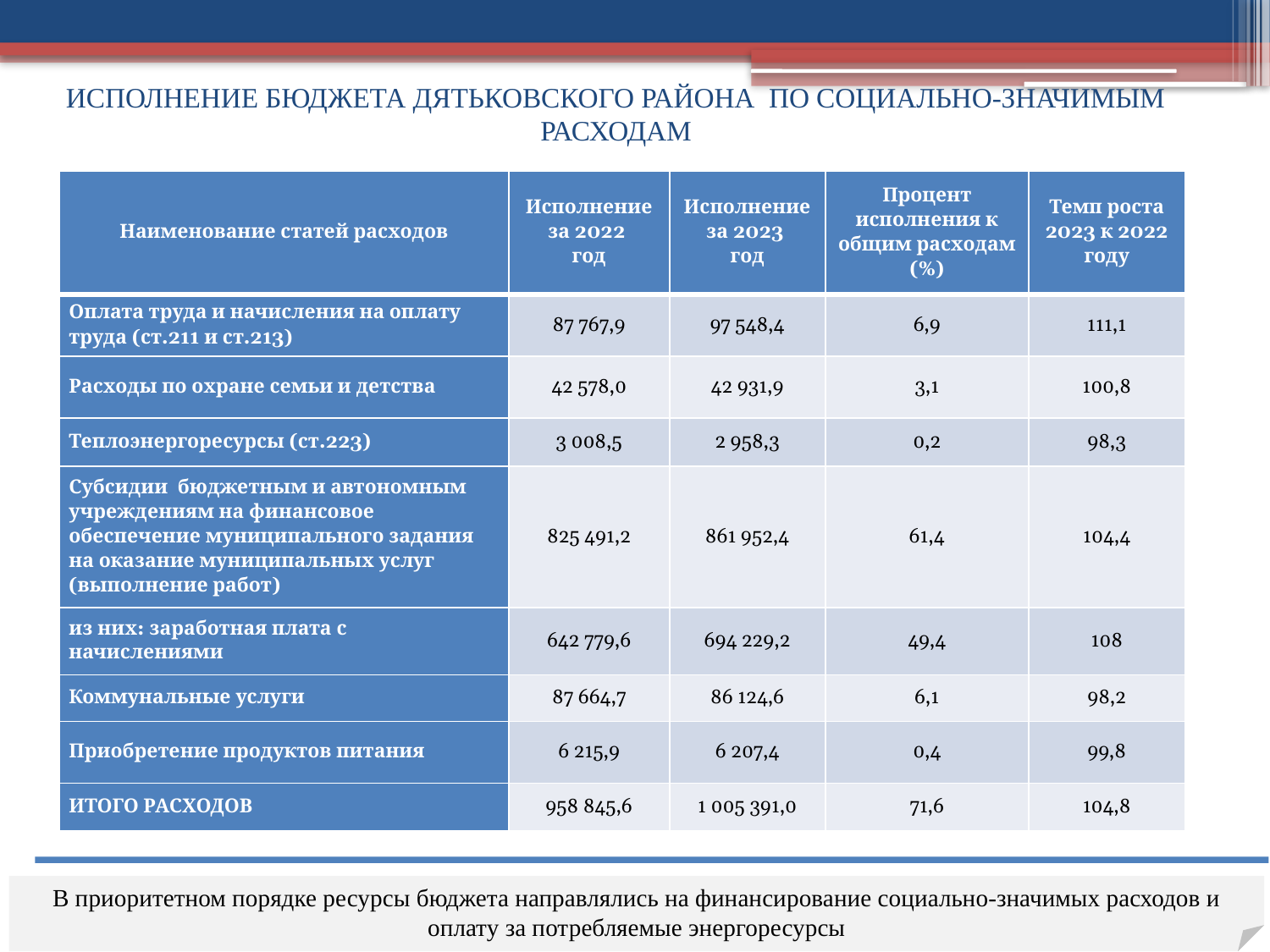

# ИСПОЛНЕНИЕ БЮДЖЕТА ДЯТЬКОВСКОГО РАЙОНА  ПО СОЦИАЛЬНО-ЗНАЧИМЫМ РАСХОДАМ
| Наименование статей расходов | Исполнение за 2022 год | Исполнение за 2023 год | Процент исполнения к общим расходам (%) | Темп роста 2023 к 2022 году |
| --- | --- | --- | --- | --- |
| Оплата труда и начисления на оплату труда (ст.211 и ст.213) | 87 767,9 | 97 548,4 | 6,9 | 111,1 |
| Расходы по охране семьи и детства | 42 578,0 | 42 931,9 | 3,1 | 100,8 |
| Теплоэнергоресурсы (ст.223) | 3 008,5 | 2 958,3 | 0,2 | 98,3 |
| Субсидии бюджетным и автономным учреждениям на финансовое обеспечение муниципального задания на оказание муниципальных услуг (выполнение работ) | 825 491,2 | 861 952,4 | 61,4 | 104,4 |
| из них: заработная плата с начислениями | 642 779,6 | 694 229,2 | 49,4 | 108 |
| Коммунальные услуги | 87 664,7 | 86 124,6 | 6,1 | 98,2 |
| Приобретение продуктов питания | 6 215,9 | 6 207,4 | 0,4 | 99,8 |
| ИТОГО РАСХОДОВ | 958 845,6 | 1 005 391,0 | 71,6 | 104,8 |

В приоритетном порядке ресурсы бюджета направлялись на финансирование социально-значимых расходов и оплату за потребляемые энергоресурсы